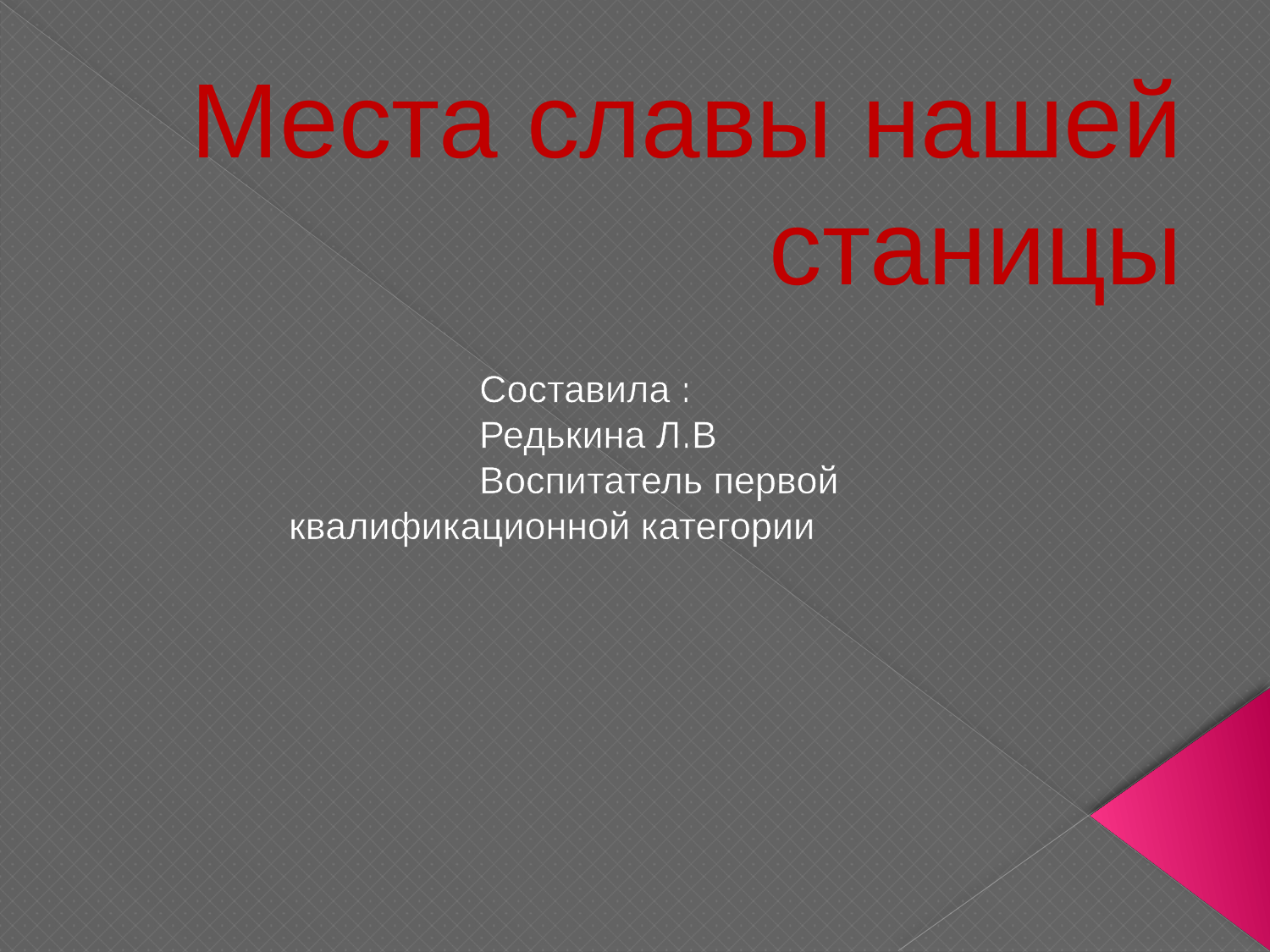

# Места славы нашей станицы

                                     Составила :
                                     Редькина Л.В
                                     Воспитатель первой
                   квалификационной категории